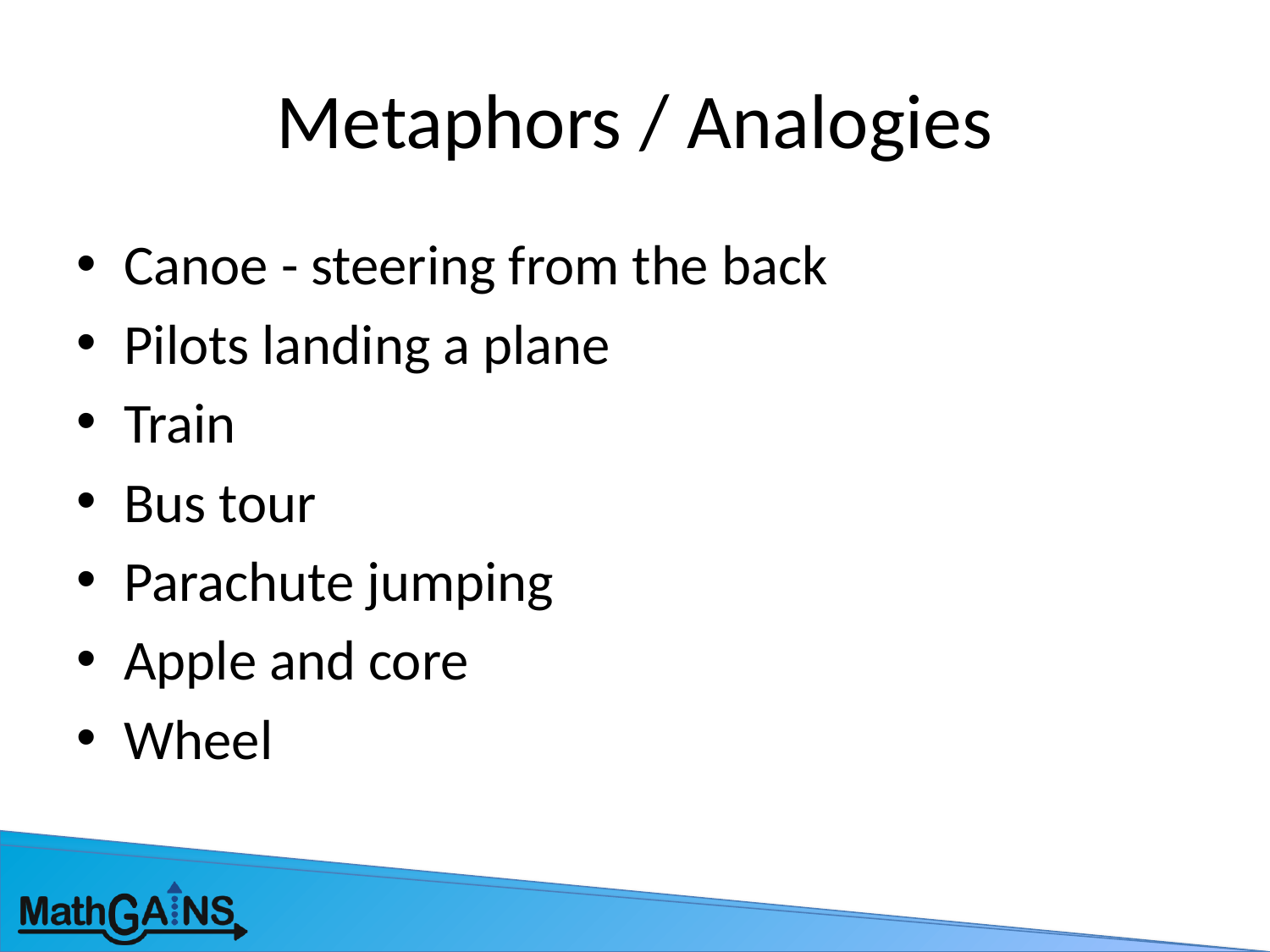

# Metaphors / Analogies
Canoe - steering from the back
Pilots landing a plane
Train
Bus tour
Parachute jumping
Apple and core
Wheel